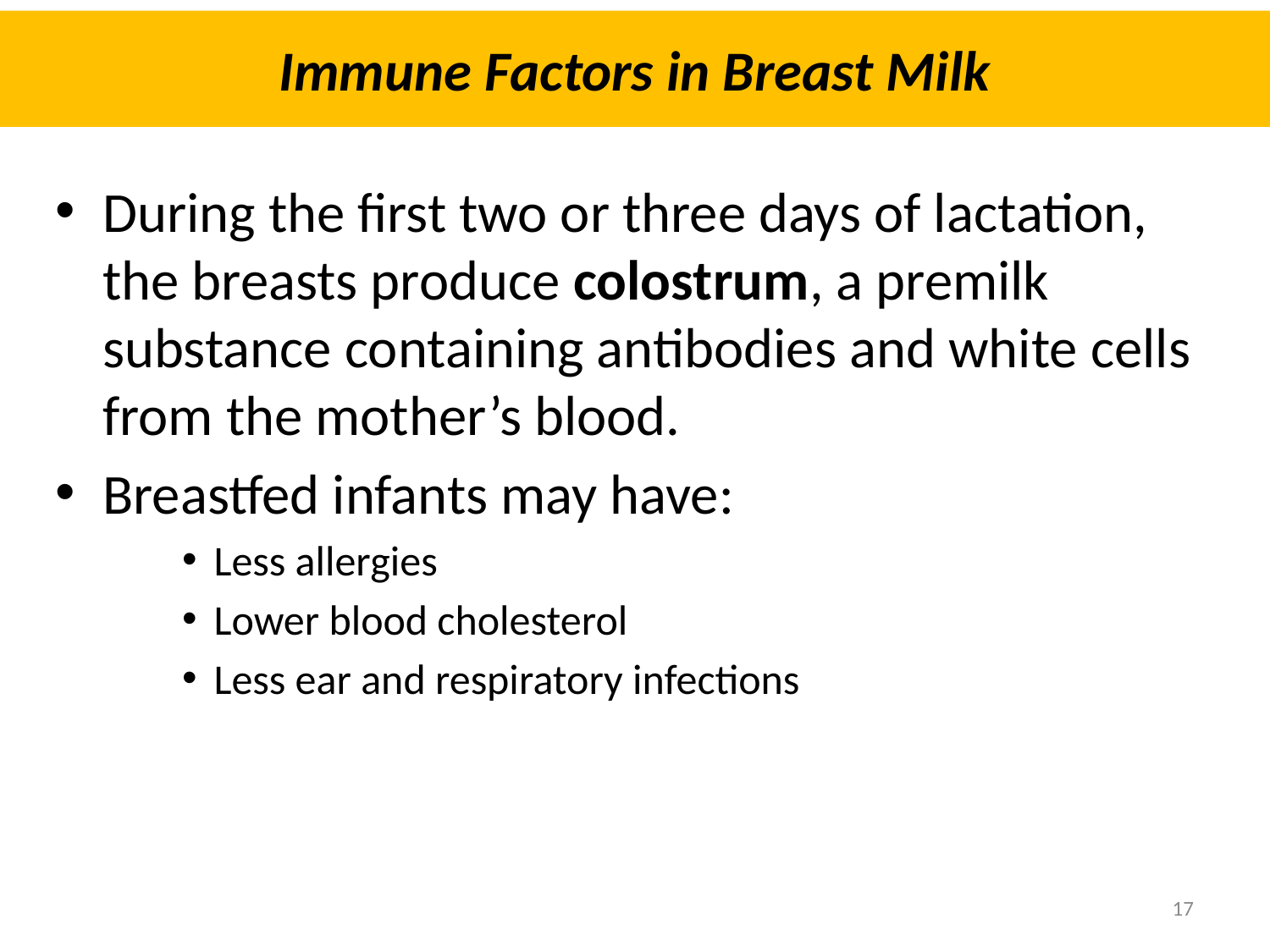

# Immune Factors in Breast Milk
During the first two or three days of lactation, the breasts produce colostrum, a premilk substance containing antibodies and white cells from the mother’s blood.
Breastfed infants may have:
Less allergies
Lower blood cholesterol
Less ear and respiratory infections
17